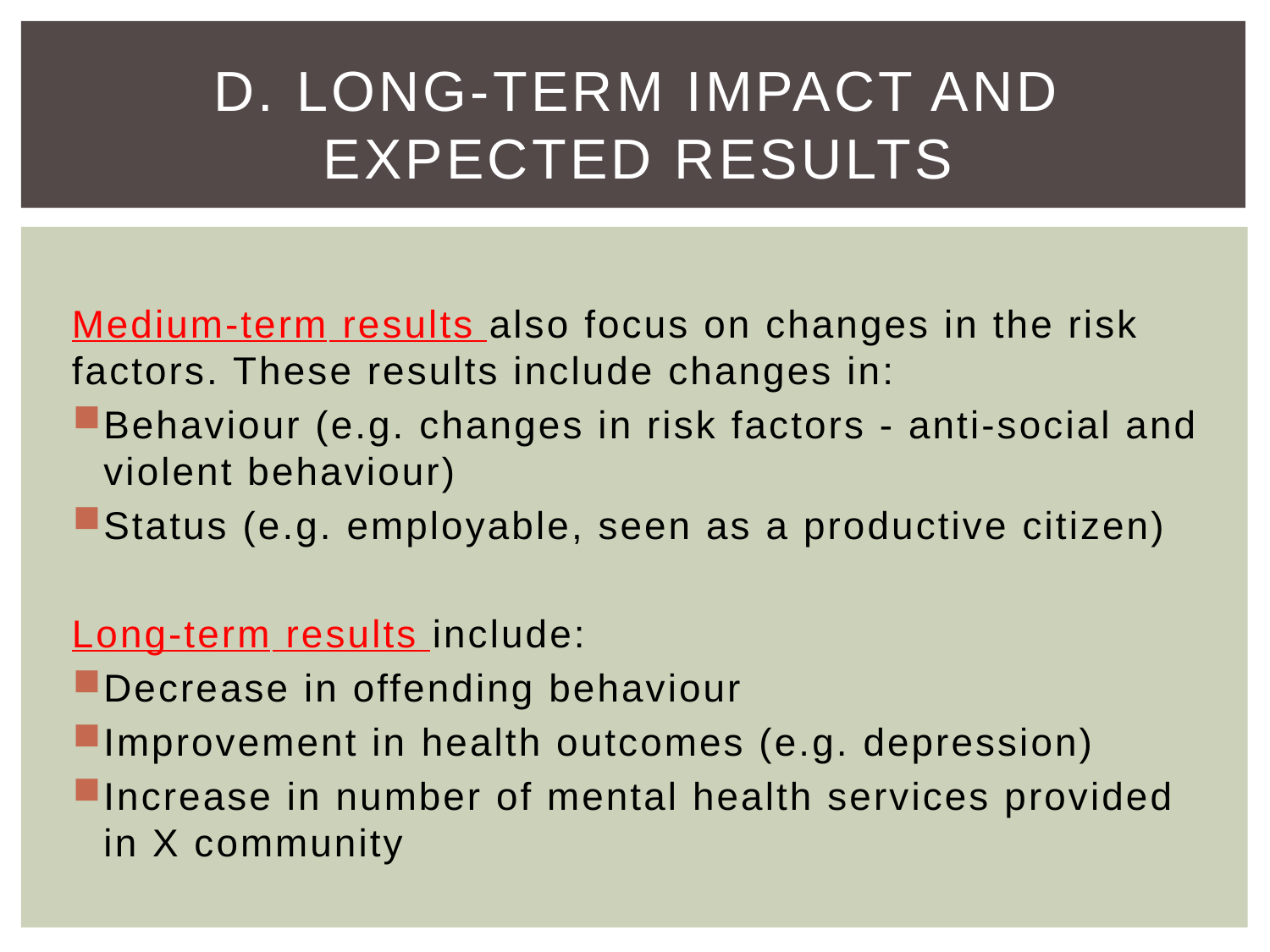

# D. Long-term impact and expected results

Medium-term results also focus on changes in the risk factors. These results include changes in:
Behaviour (e.g. changes in risk factors - anti-social and violent behaviour)
Status (e.g. employable, seen as a productive citizen)

Long-term results include:
Decrease in offending behaviour
Improvement in health outcomes (e.g. depression)
Increase in number of mental health services provided in X community